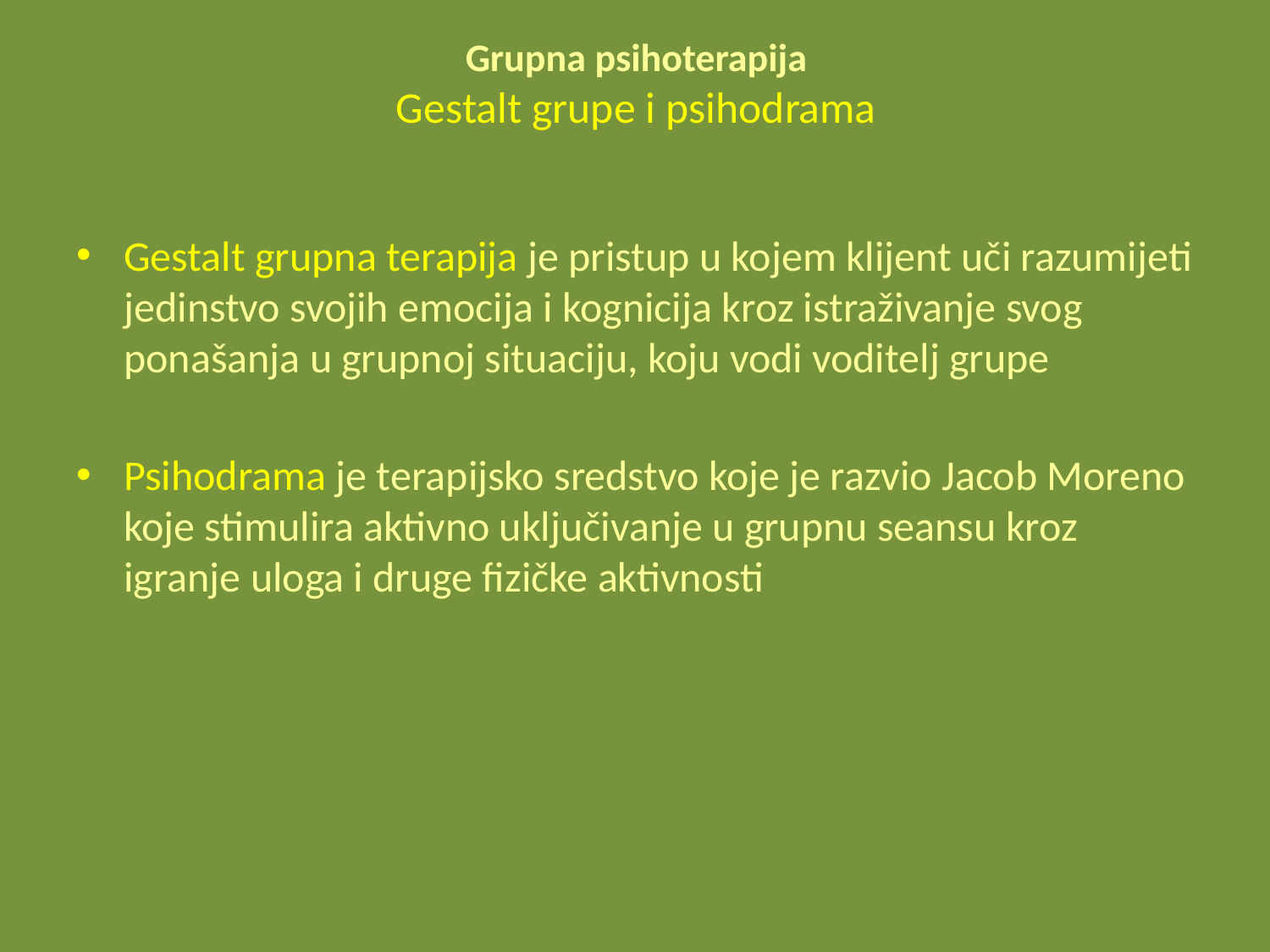

# Grupna psihoterapija Gestalt grupe i psihodrama
Gestalt grupna terapija je pristup u kojem klijent uči razumijeti jedinstvo svojih emocija i kognicija kroz istraživanje svog ponašanja u grupnoj situaciju, koju vodi voditelj grupe

Psihodrama je terapijsko sredstvo koje je razvio Jacob Moreno koje stimulira aktivno uključivanje u grupnu seansu kroz igranje uloga i druge fizičke aktivnosti